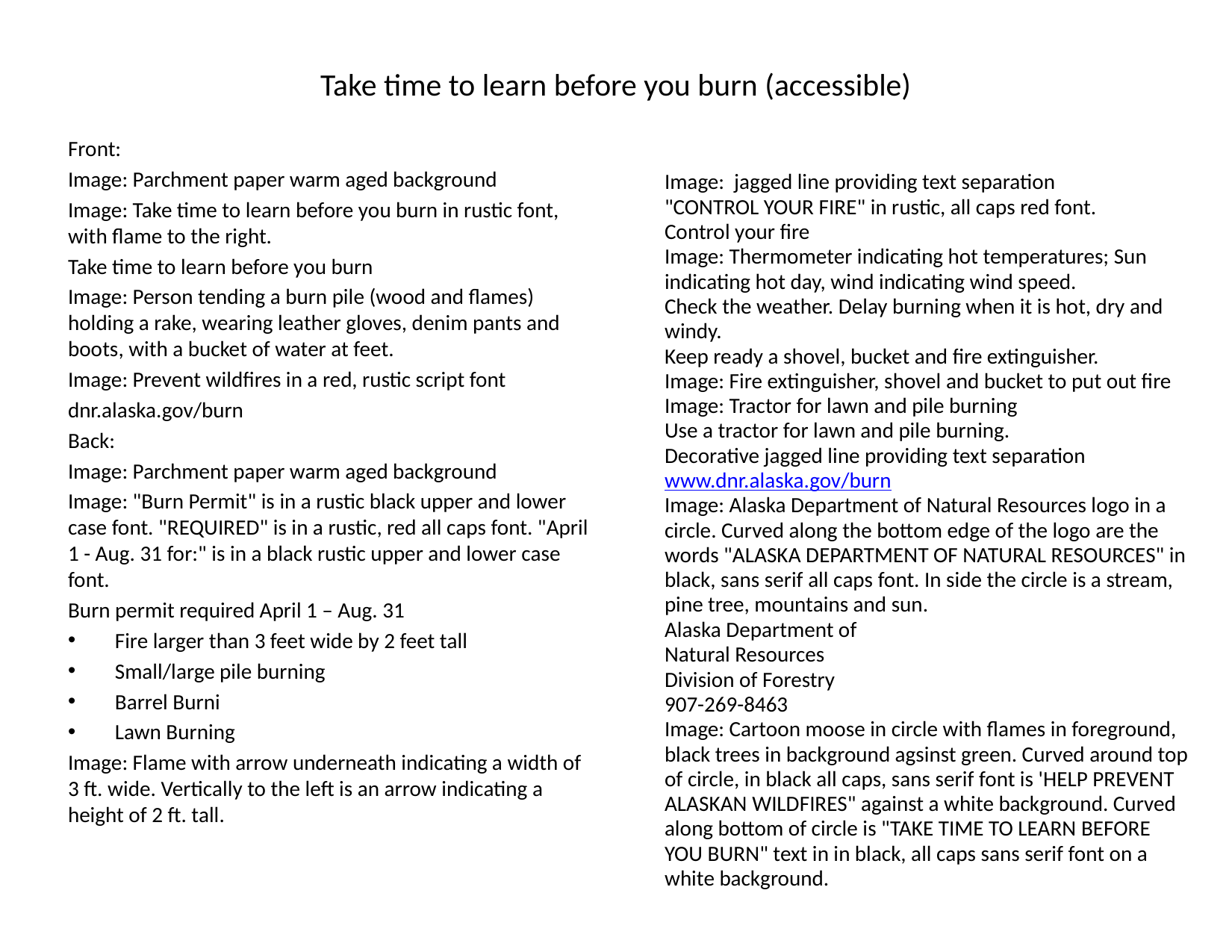

# Take time to learn before you burn (accessible)
Front:
Image: Parchment paper warm aged background
Image: Take time to learn before you burn in rustic font, with flame to the right.
Take time to learn before you burn
Image: Person tending a burn pile (wood and flames) holding a rake, wearing leather gloves, denim pants and boots, with a bucket of water at feet.
Image: Prevent wildfires in a red, rustic script font
dnr.alaska.gov/burn
Back:
Image: Parchment paper warm aged background
Image: "Burn Permit" is in a rustic black upper and lower case font. "REQUIRED" is in a rustic, red all caps font. "April 1 - Aug. 31 for:" is in a black rustic upper and lower case font.
Burn permit required April 1 – Aug. 31
Fire larger than 3 feet wide by 2 feet tall
Small/large pile burning
Barrel Burni
Lawn Burning
Image: Flame with arrow underneath indicating a width of 3 ft. wide. Vertically to the left is an arrow indicating a height of 2 ft. tall.
Image:  jagged line providing text separation
"CONTROL YOUR FIRE" in rustic, all caps red font.
Control your fire
Image: Thermometer indicating hot temperatures; Sun indicating hot day, wind indicating wind speed.
Check the weather. Delay burning when it is hot, dry and windy.
Keep ready a shovel, bucket and fire extinguisher.
Image: Fire extinguisher, shovel and bucket to put out fire
Image: Tractor for lawn and pile burning
Use a tractor for lawn and pile burning.
Decorative jagged line providing text separation
www.dnr.alaska.gov/burn
Image: Alaska Department of Natural Resources logo in a circle. Curved along the bottom edge of the logo are the words "ALASKA DEPARTMENT OF NATURAL RESOURCES" in black, sans serif all caps font. In side the circle is a stream, pine tree, mountains and sun.
Alaska Department of
Natural Resources
Division of Forestry
907-269-8463
Image: Cartoon moose in circle with flames in foreground, black trees in background agsinst green. Curved around top of circle, in black all caps, sans serif font is 'HELP PREVENT ALASKAN WILDFIRES" against a white background. Curved along bottom of circle is "TAKE TIME TO LEARN BEFORE YOU BURN" text in in black, all caps sans serif font on a white background.